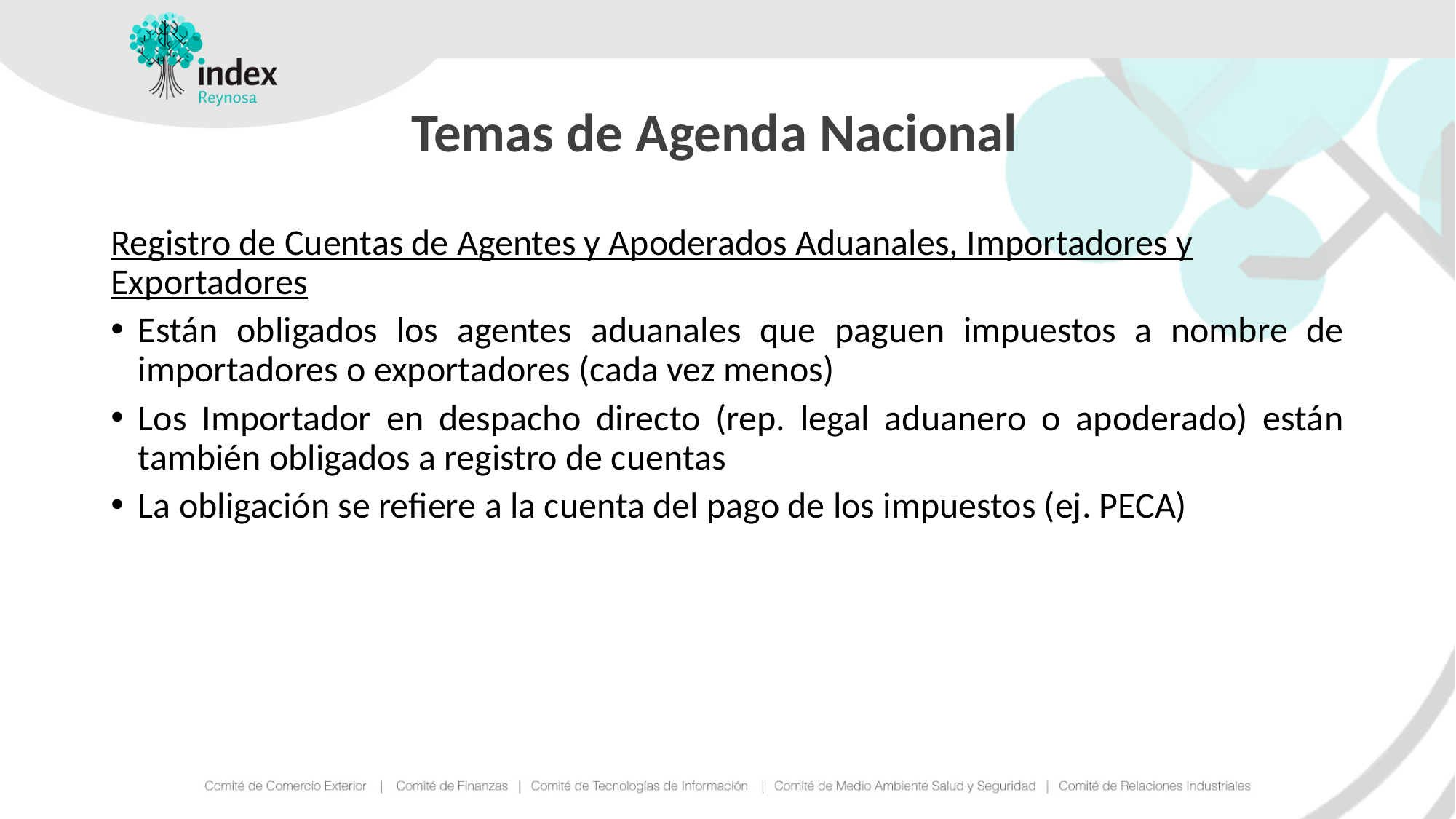

# Temas de Agenda Nacional
Registro de Cuentas de Agentes y Apoderados Aduanales, Importadores y Exportadores
Están obligados los agentes aduanales que paguen impuestos a nombre de importadores o exportadores (cada vez menos)
Los Importador en despacho directo (rep. legal aduanero o apoderado) están también obligados a registro de cuentas
La obligación se refiere a la cuenta del pago de los impuestos (ej. PECA)